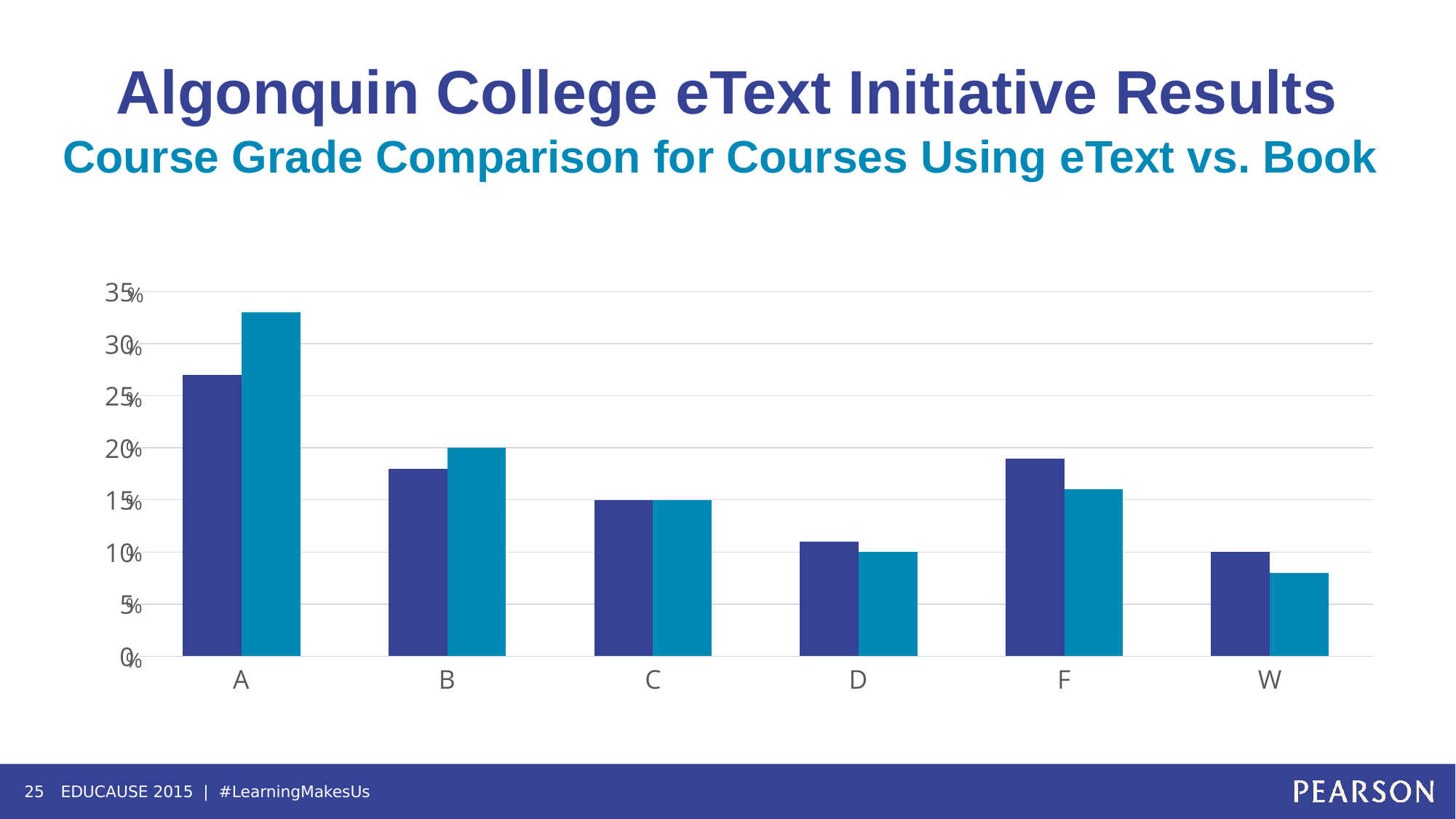

Algonquin College eText Initiative Results
Course Grade Comparison for Courses Using eText vs. Book

### Chart: .

| Category | 2013 Winter Term | 2014 Winter Term |
|---|---|---|
| A | 27.0 | 33.0 |
| B | 18.0 | 20.0 |
| C | 15.0 | 15.0 |
| D | 11.0 | 10.0 |
| F | 19.0 | 16.0 |
| W | 10.0 | 8.0 |
%
%
%
%
%
%
%
%
25
EDUCAUSE 2015  |  #LearningMakesUs